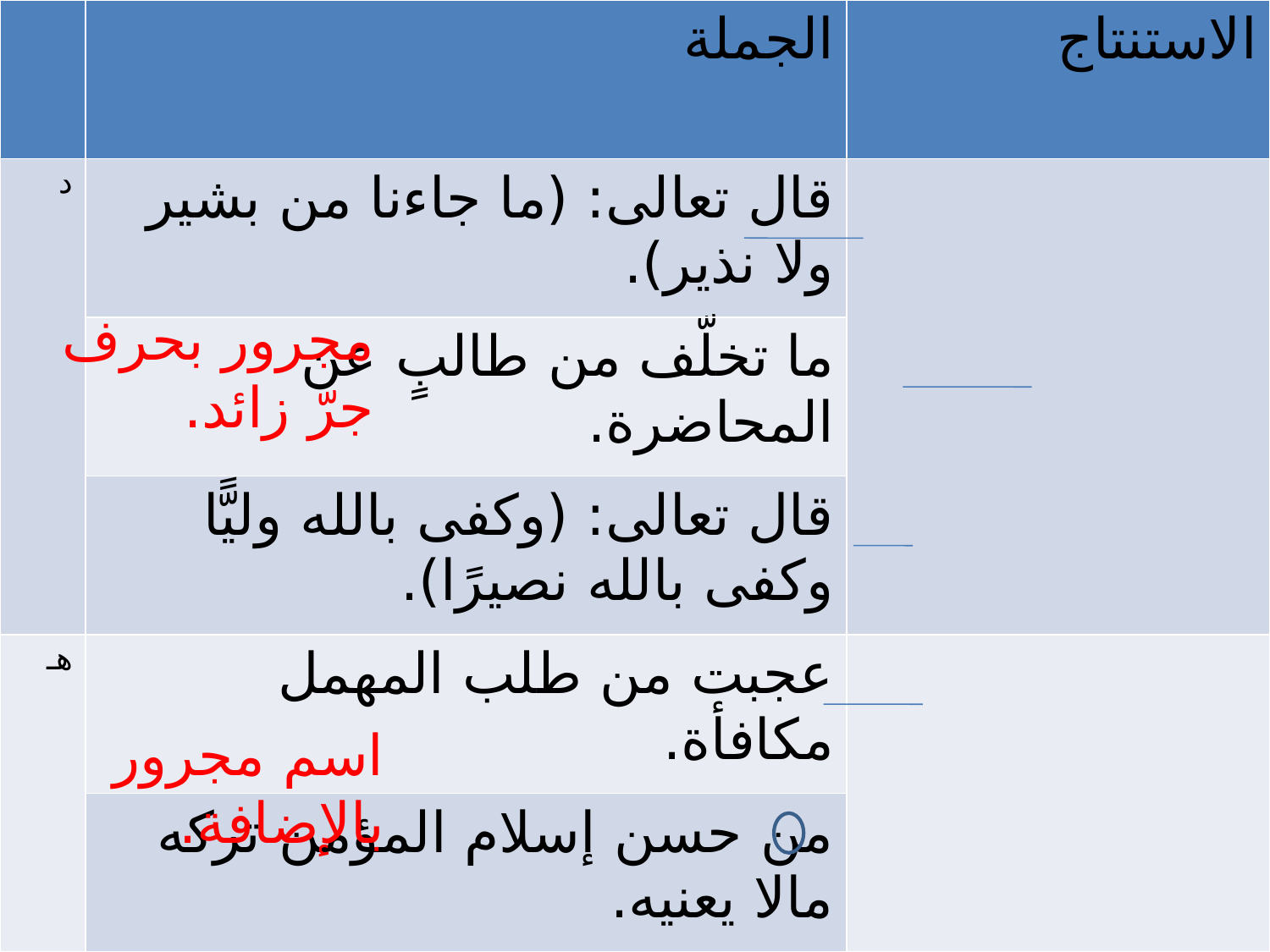

|  | الجملة | الاستنتاج |
| --- | --- | --- |
| د | قال تعالى: (ما جاءنا من بشير ولا نذير). |  |
|  | ما تخلّف من طالبٍ عن المحاضرة. |  |
|  | قال تعالى: (وكفى بالله وليًّا وكفى بالله نصيرًا). |  |
| هـ | عجبت من طلب المهمل مكافأة. |  |
|  | من حسن إسلام المؤمن تركه مالا يعنيه. |  |
#
مجرور بحرف جرّ زائد.
اسم مجرور بالإضافة.